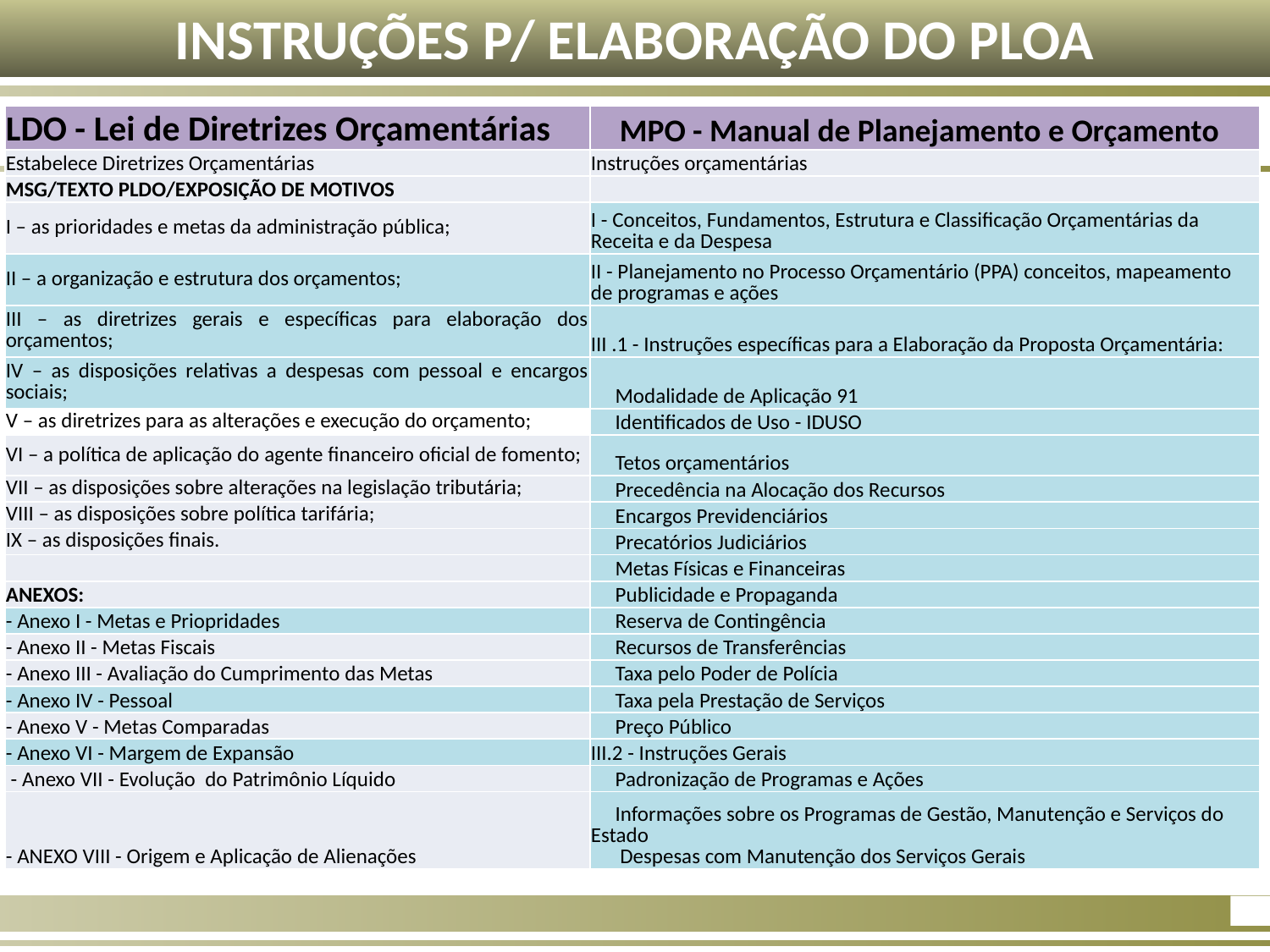

INSTRUÇÕES P/ ELABORAÇÃO DO PLOA

| LDO - Lei de Diretrizes Orçamentárias | MPO - Manual de Planejamento e Orçamento |
| --- | --- |
| Estabelece Diretrizes Orçamentárias | Instruções orçamentárias |
| MSG/TEXTO PLDO/EXPOSIÇÃO DE MOTIVOS |  |
| I – as prioridades e metas da administração pública; | I - Conceitos, Fundamentos, Estrutura e Classificação Orçamentárias da Receita e da Despesa |
| II – a organização e estrutura dos orçamentos; | II - Planejamento no Processo Orçamentário (PPA) conceitos, mapeamento de programas e ações |
| III – as diretrizes gerais e específicas para elaboração dos orçamentos; | III .1 - Instruções específicas para a Elaboração da Proposta Orçamentária: |
| IV – as disposições relativas a despesas com pessoal e encargos sociais; | Modalidade de Aplicação 91 |
| V – as diretrizes para as alterações e execução do orçamento; | Identificados de Uso - IDUSO |
| VI – a política de aplicação do agente financeiro oficial de fomento; | Tetos orçamentários |
| VII – as disposições sobre alterações na legislação tributária; | Precedência na Alocação dos Recursos |
| VIII – as disposições sobre política tarifária; | Encargos Previdenciários |
| IX – as disposições finais. | Precatórios Judiciários |
|  | Metas Físicas e Financeiras |
| ANEXOS: | Publicidade e Propaganda |
| - Anexo I - Metas e Priopridades | Reserva de Contingência |
| - Anexo II - Metas Fiscais | Recursos de Transferências |
| - Anexo III - Avaliação do Cumprimento das Metas | Taxa pelo Poder de Polícia |
| - Anexo IV - Pessoal | Taxa pela Prestação de Serviços |
| - Anexo V - Metas Comparadas | Preço Público |
| - Anexo VI - Margem de Expansão | III.2 - Instruções Gerais |
| - Anexo VII - Evolução do Patrimônio Líquido | Padronização de Programas e Ações |
| - ANEXO VIII - Origem e Aplicação de Alienações | Informações sobre os Programas de Gestão, Manutenção e Serviços do Estado Despesas com Manutenção dos Serviços Gerais |